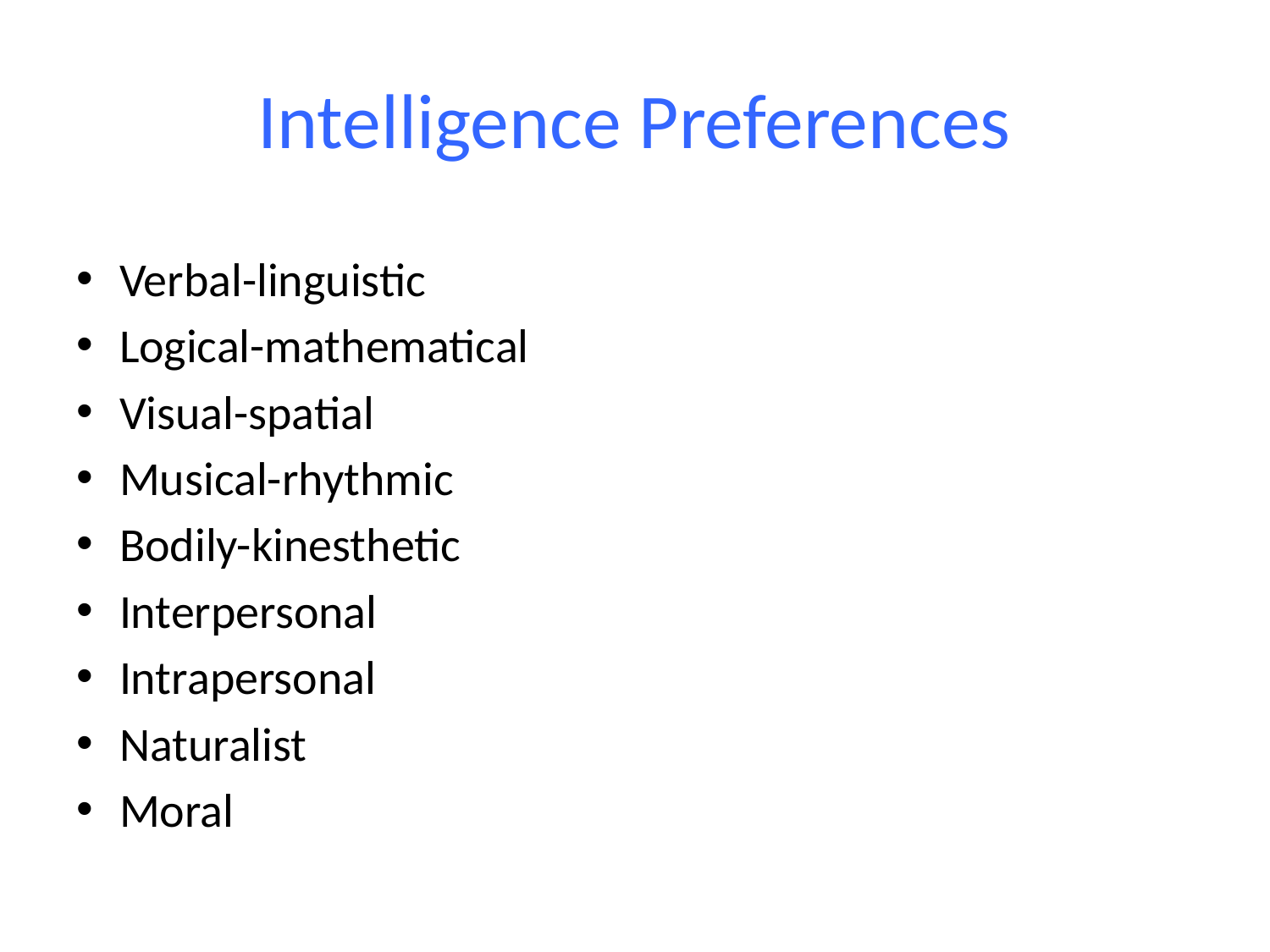

# Intelligence Preferences
Verbal-linguistic
Logical-mathematical
Visual-spatial
Musical-rhythmic
Bodily-kinesthetic
Interpersonal
Intrapersonal
Naturalist
Moral